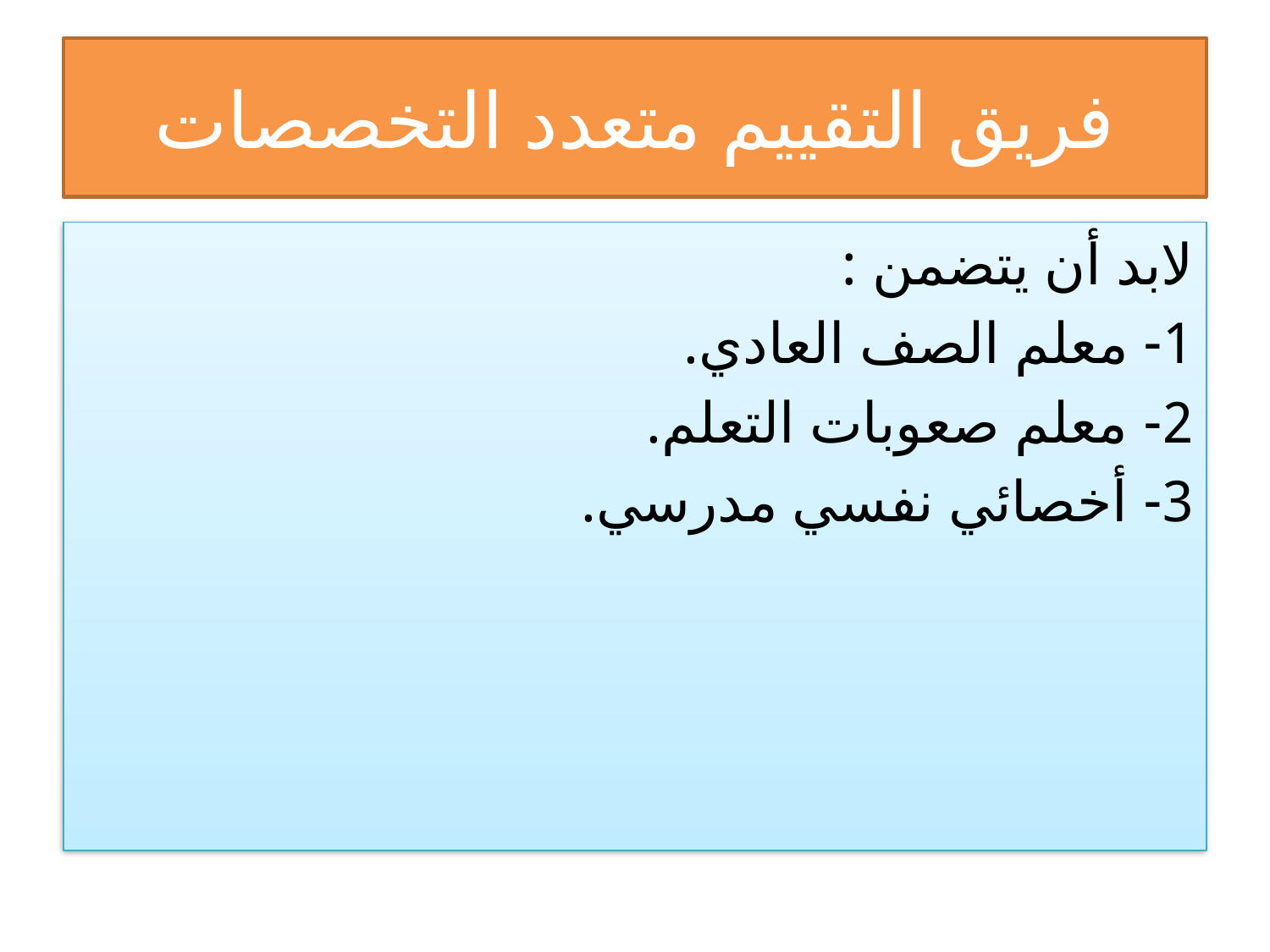

# فريق التقييم متعدد التخصصات
لابد أن يتضمن :
1- معلم الصف العادي.
2- معلم صعوبات التعلم.
3- أخصائي نفسي مدرسي.